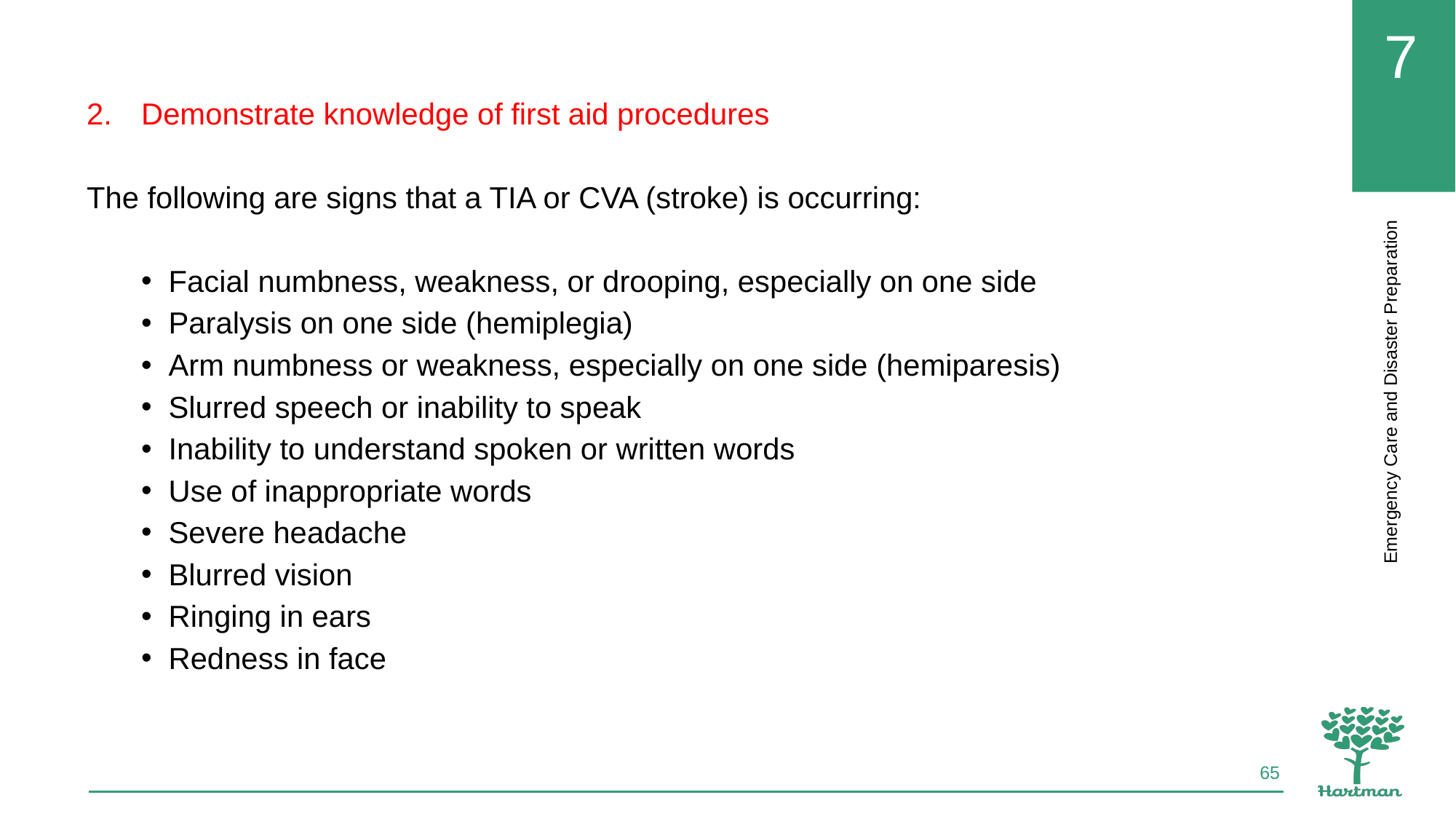

Demonstrate knowledge of first aid procedures

The following are signs that a TIA or CVA (stroke) is occurring:

Facial numbness, weakness, or drooping, especially on one side
Paralysis on one side (hemiplegia)
Arm numbness or weakness, especially on one side (hemiparesis)
Slurred speech or inability to speak
Inability to understand spoken or written words
Use of inappropriate words
Severe headache
Blurred vision
Ringing in ears
Redness in face

65